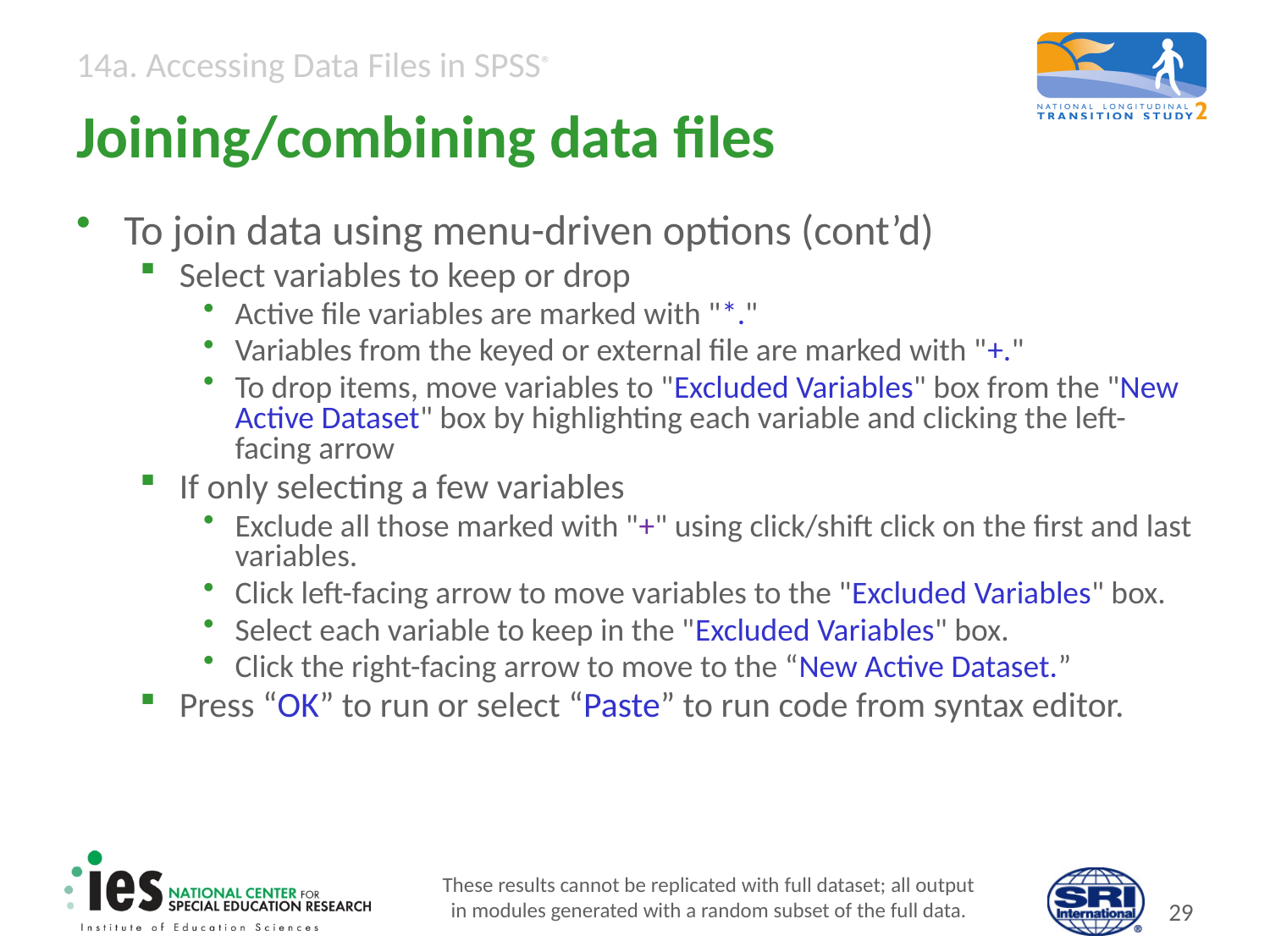

# Joining/combining data files
To join data using menu-driven options (cont’d)
Select variables to keep or drop
Active file variables are marked with "*."
Variables from the keyed or external file are marked with "+."
To drop items, move variables to "Excluded Variables" box from the "New Active Dataset" box by highlighting each variable and clicking the left-facing arrow
If only selecting a few variables
Exclude all those marked with "+" using click/shift click on the first and last variables.
Click left-facing arrow to move variables to the "Excluded Variables" box.
Select each variable to keep in the "Excluded Variables" box.
Click the right-facing arrow to move to the “New Active Dataset.”
Press “OK” to run or select “Paste” to run code from syntax editor.
These results cannot be replicated with full dataset; all output
in modules generated with a random subset of the full data.
29